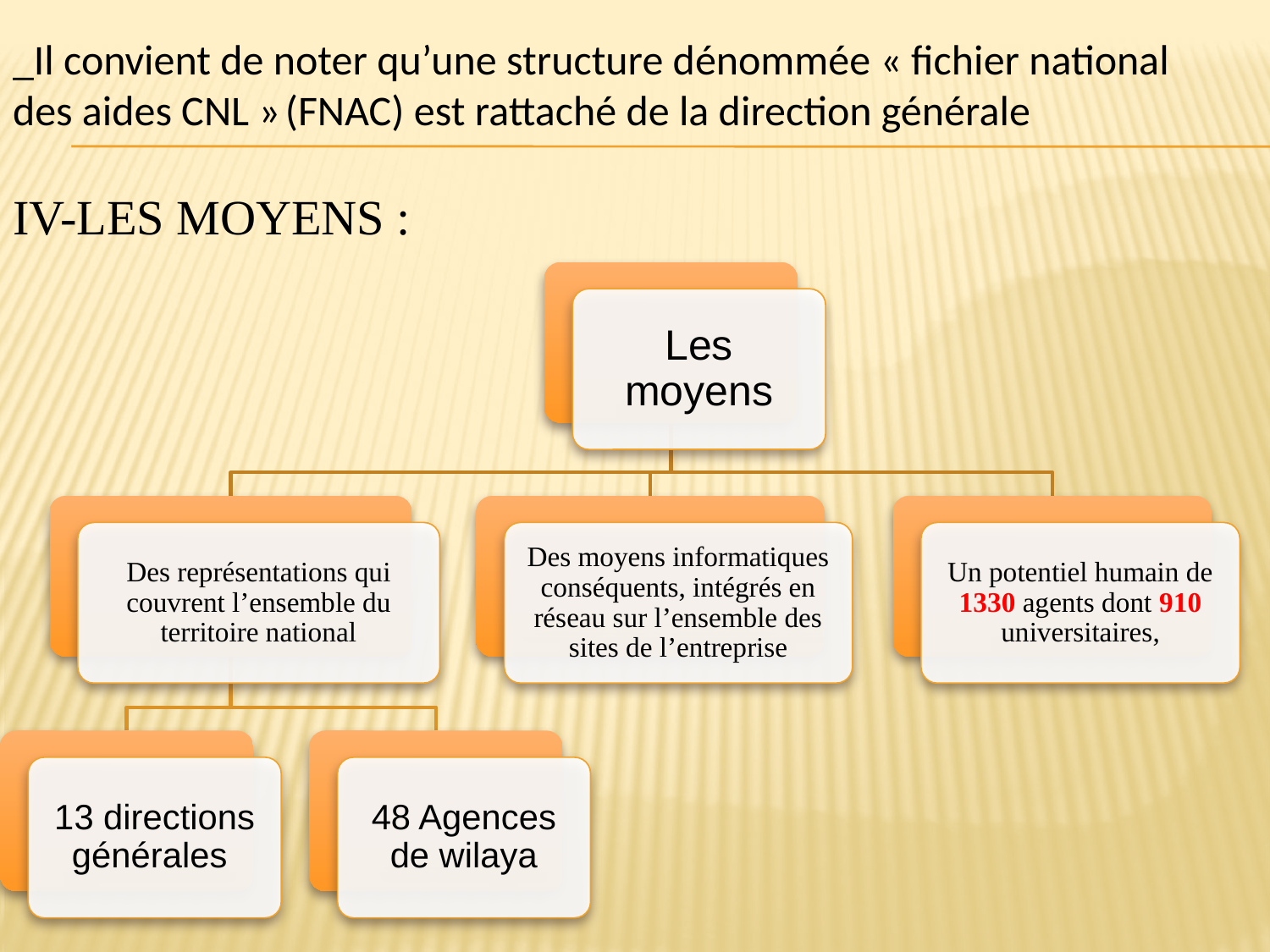

_Il convient de noter qu’une structure dénommée « fichier national des aides CNL » (FNAC) est rattaché de la direction générale

IV-LES MOYENS :
Les moyens
Des représentations qui couvrent l’ensemble du territoire national
13 directions générales
48 Agences de wilaya
Des moyens informatiques conséquents, intégrés en réseau sur l’ensemble des sites de l’entreprise
Un potentiel humain de 1330 agents dont 910 universitaires,